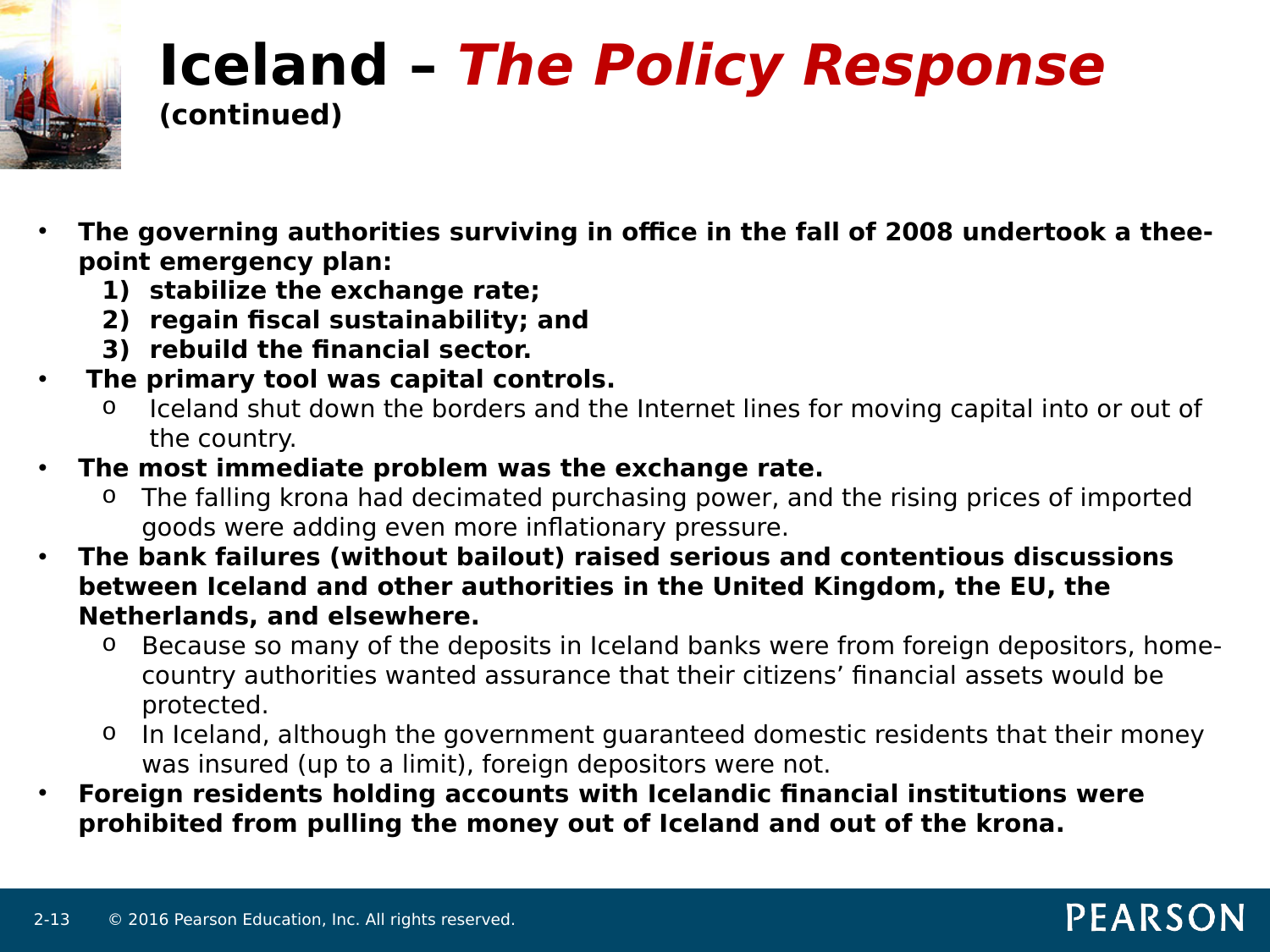

# Iceland – The Policy Response (continued)
The governing authorities surviving in office in the fall of 2008 undertook a thee-point emergency plan:
stabilize the exchange rate;
regain fiscal sustainability; and
rebuild the financial sector.
The primary tool was capital controls.
Iceland shut down the borders and the Internet lines for moving capital into or out of the country.
The most immediate problem was the exchange rate.
The falling krona had decimated purchasing power, and the rising prices of imported goods were adding even more inflationary pressure.
The bank failures (without bailout) raised serious and contentious discussions between Iceland and other authorities in the United Kingdom, the EU, the Netherlands, and elsewhere.
Because so many of the deposits in Iceland banks were from foreign depositors, home-country authorities wanted assurance that their citizens’ financial assets would be protected.
In Iceland, although the government guaranteed domestic residents that their money was insured (up to a limit), foreign depositors were not.
Foreign residents holding accounts with Icelandic financial institutions were prohibited from pulling the money out of Iceland and out of the krona.